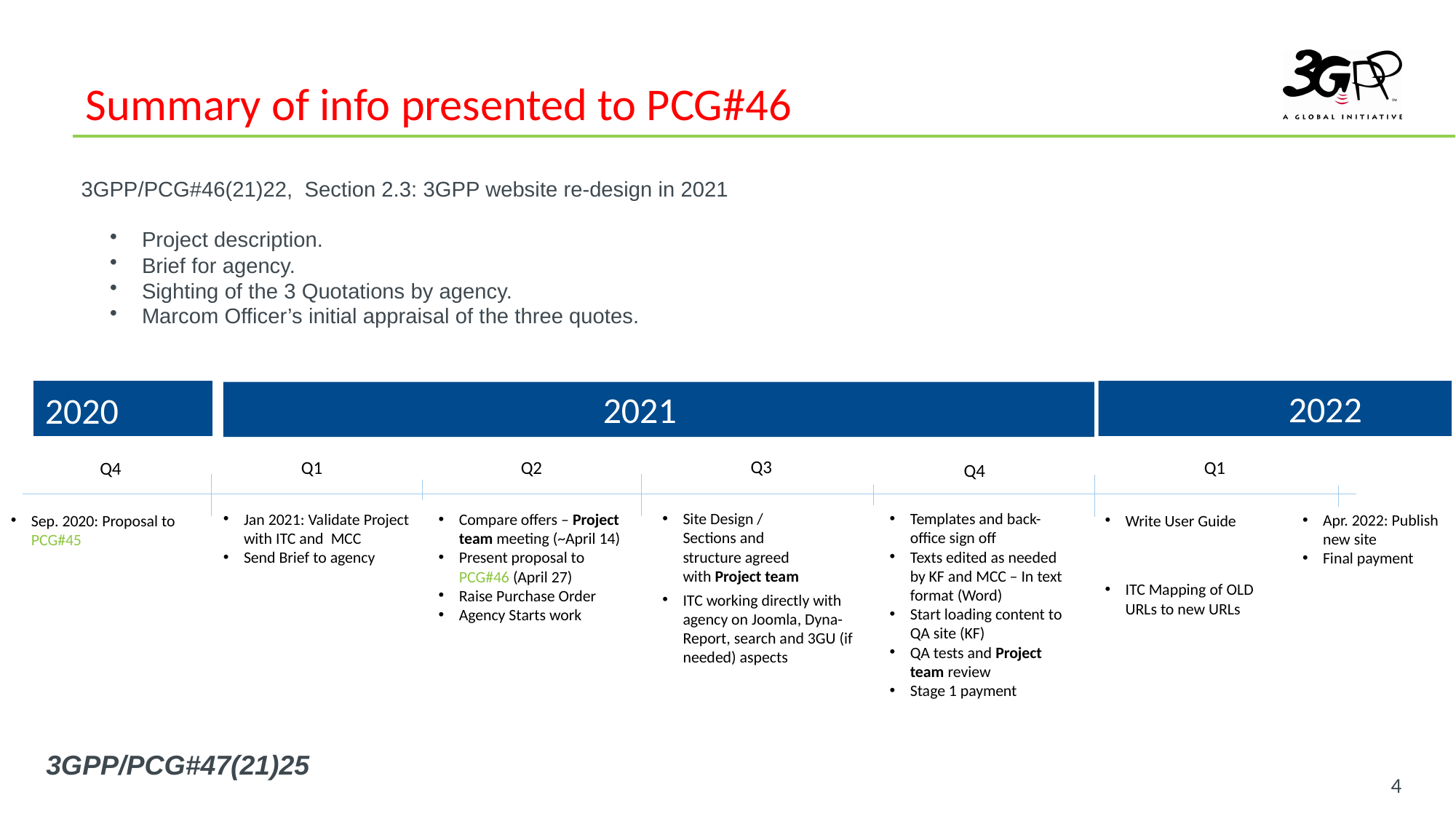

# Summary of info presented to PCG#46
3GPP/PCG#46(21)22,  Section 2.3: 3GPP website re-design in 2021

 Project description.
 Brief for agency.
 Sighting of the 3 Quotations by agency.
 Marcom Officer’s initial appraisal of the three quotes.

2022
2021
2020

Q3
Q2
Q1
Q1
Q4
Q4

Site Design / Sections and structure agreed with Project team
Templates and back-office sign off
Texts edited as needed by KF and MCC – In text format (Word)
Start loading content to QA site (KF)
QA tests and Project team review
Stage 1 payment

Jan 2021: Validate Project with ITC and  MCC
Send Brief to agency

Compare offers – Project team meeting (~April 14)
Present proposal to PCG#46 (April 27)
Raise Purchase Order
Agency Starts work
Apr. 2022: Publish new site
Final payment

Sep. 2020: Proposal to PCG#45
Write User Guide
ITC Mapping of OLD URLs to new URLs
ITC working directly with agency on Joomla, Dyna-Report, search and 3GU (if needed) aspects